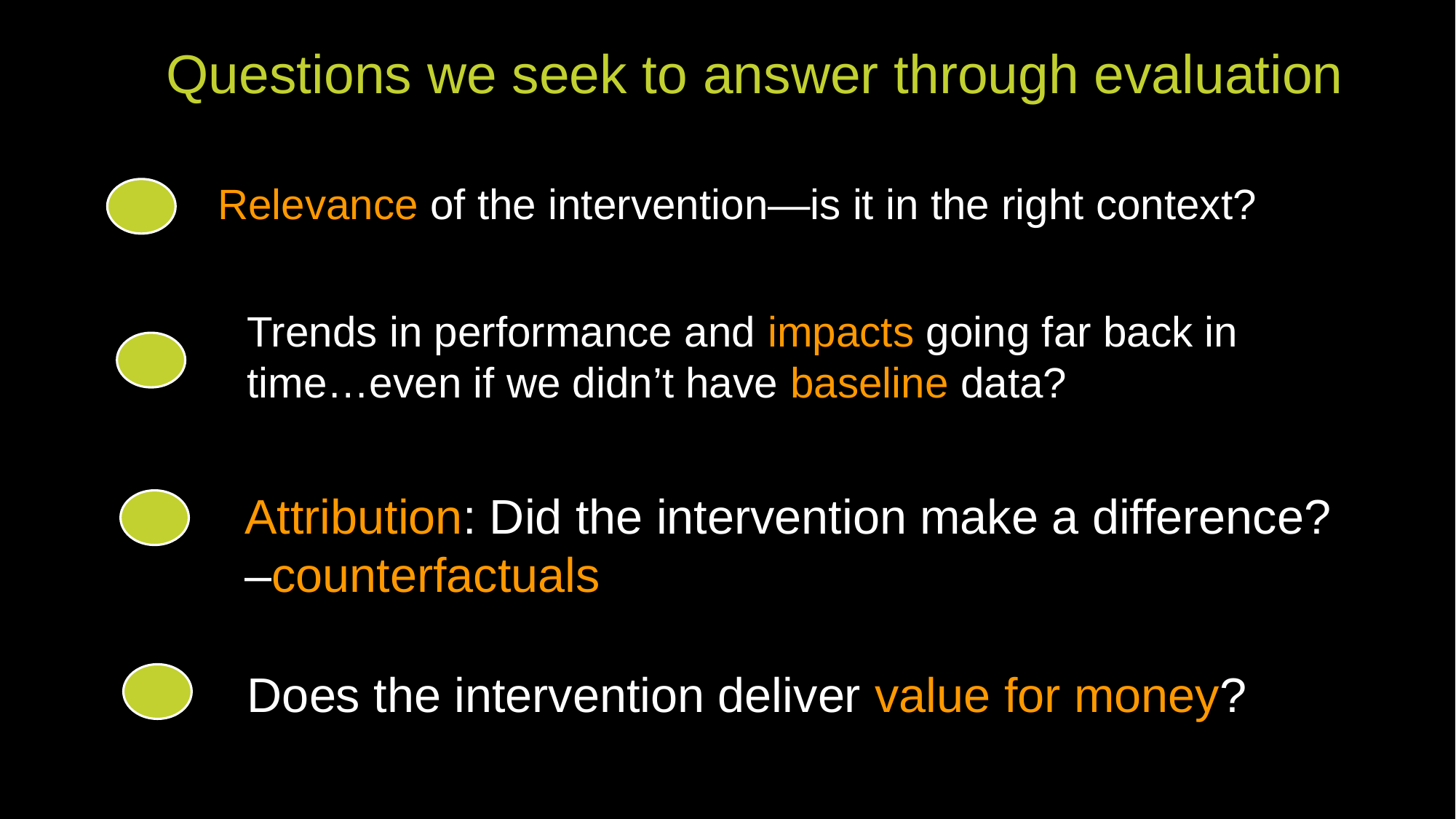

Questions we seek to answer through evaluation
Relevance of the intervention—is it in the right context?

Trends in performance and impacts going far back in time…even if we didn’t have baseline data?

Attribution: Did the intervention make a difference? –counterfactuals

Does the intervention deliver value for money?